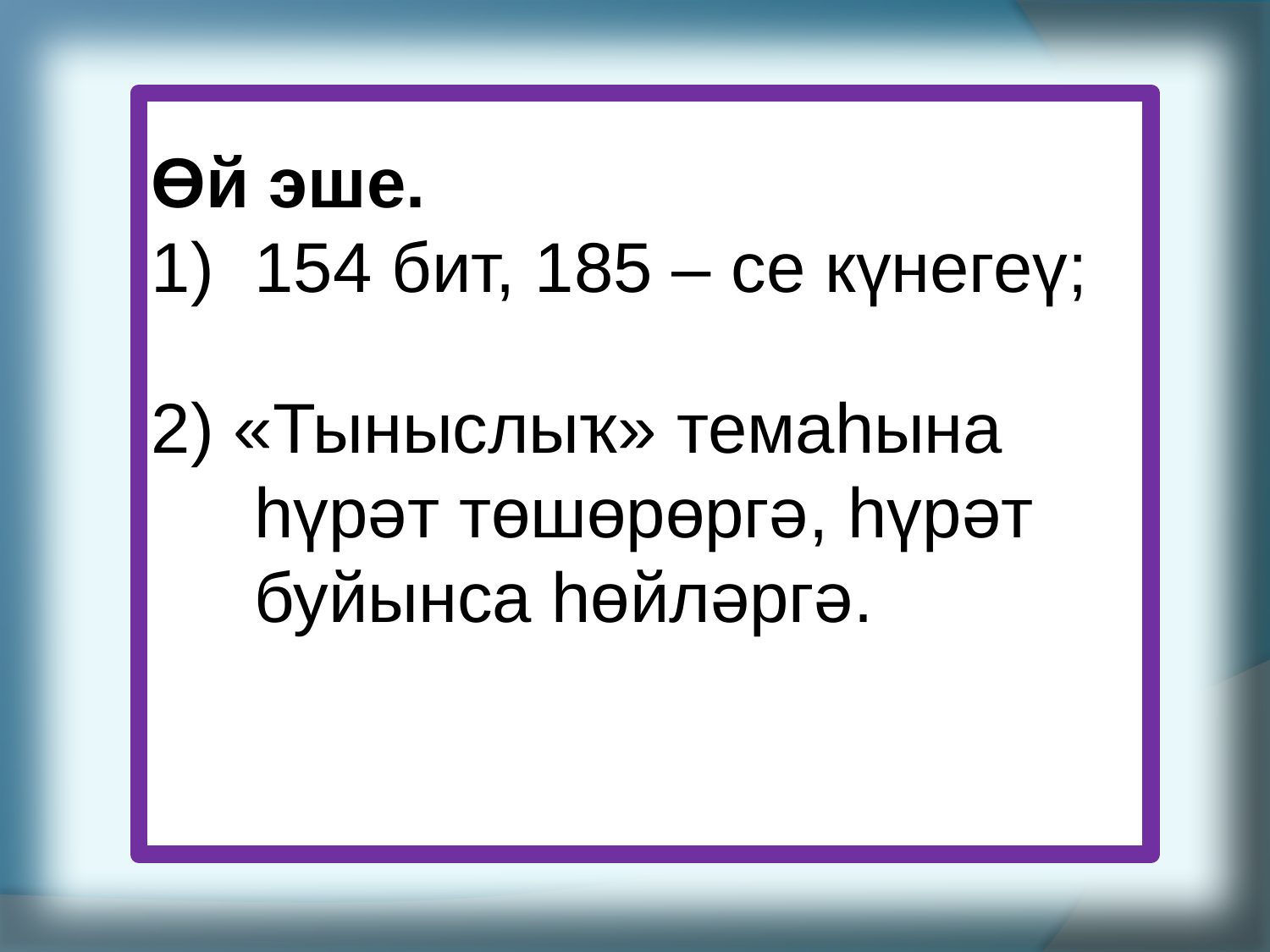

Өй эше.
154 бит, 185 – се күнегеү;

2) «Тыныслыҡ» темаһына һүрәт төшөрөргә, һүрәт буйынса һөйләргә.